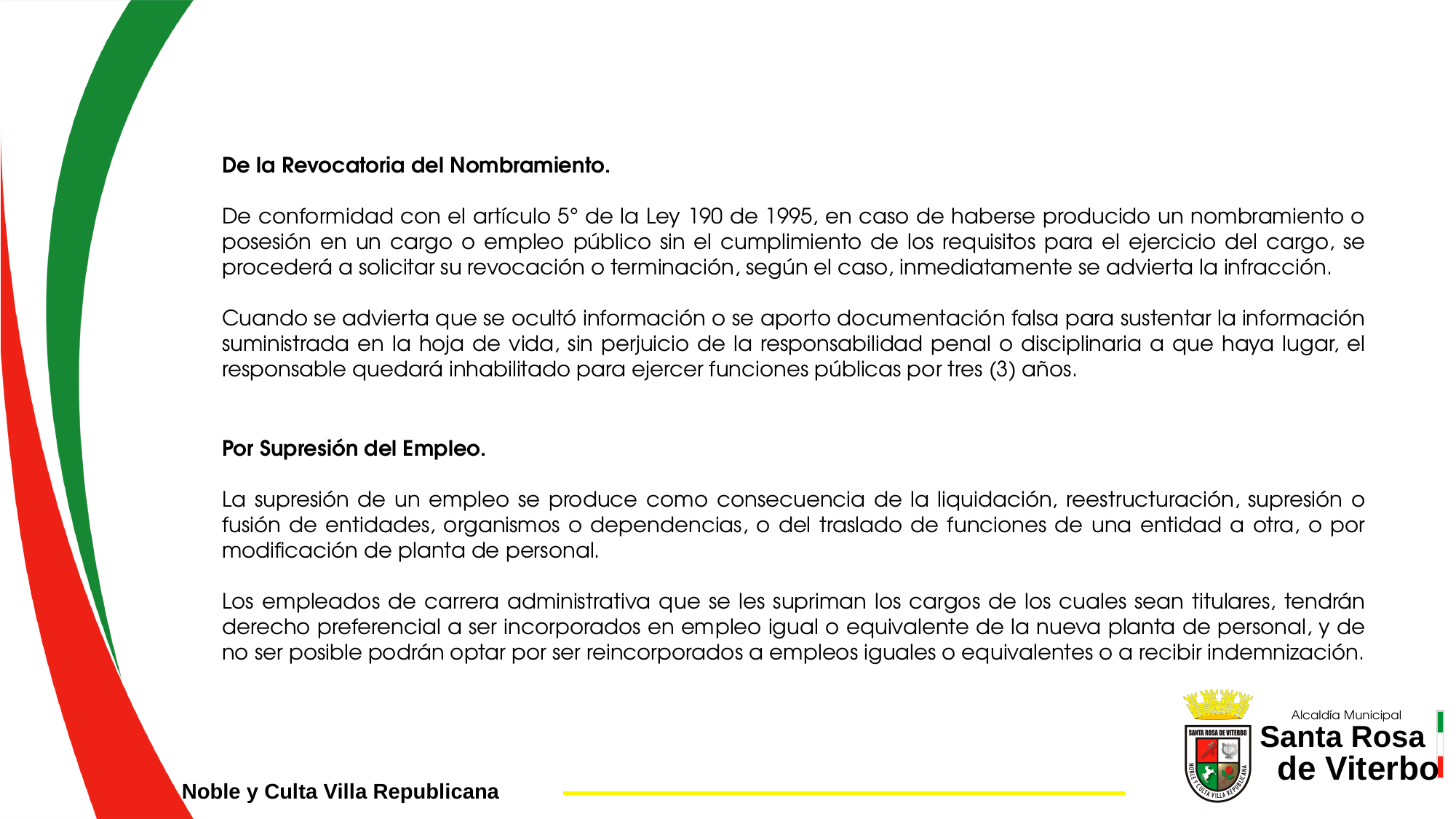

De la Revocatoria del Nombramiento.

De conformidad con el artículo 5° de la Ley 190 de 1995, en caso de haberse producido un nombramiento o posesión en un cargo o empleo público sin el cumplimiento de los requisitos para el ejercicio del cargo, se procederá a solicitar su revocación o terminación, según el caso, inmediatamente se advierta la infracción.

Cuando se advierta que se ocultó información o se aporto documentación falsa para sustentar la información suministrada en la hoja de vida, sin perjuicio de la responsabilidad penal o disciplinaria a que haya lugar, el responsable quedará inhabilitado para ejercer funciones públicas por tres (3) años.
Por Supresión del Empleo.

La supresión de un empleo se produce como consecuencia de la liquidación, reestructuración, supresión o fusión de entidades, organismos o dependencias, o del traslado de funciones de una entidad a otra, o por modificación de planta de personal.

Los empleados de carrera administrativa que se les supriman los cargos de los cuales sean titulares, tendrán derecho preferencial a ser incorporados en empleo igual o equivalente de la nueva planta de personal, y de no ser posible podrán optar por ser reincorporados a empleos iguales o equivalentes o a recibir indemnización.